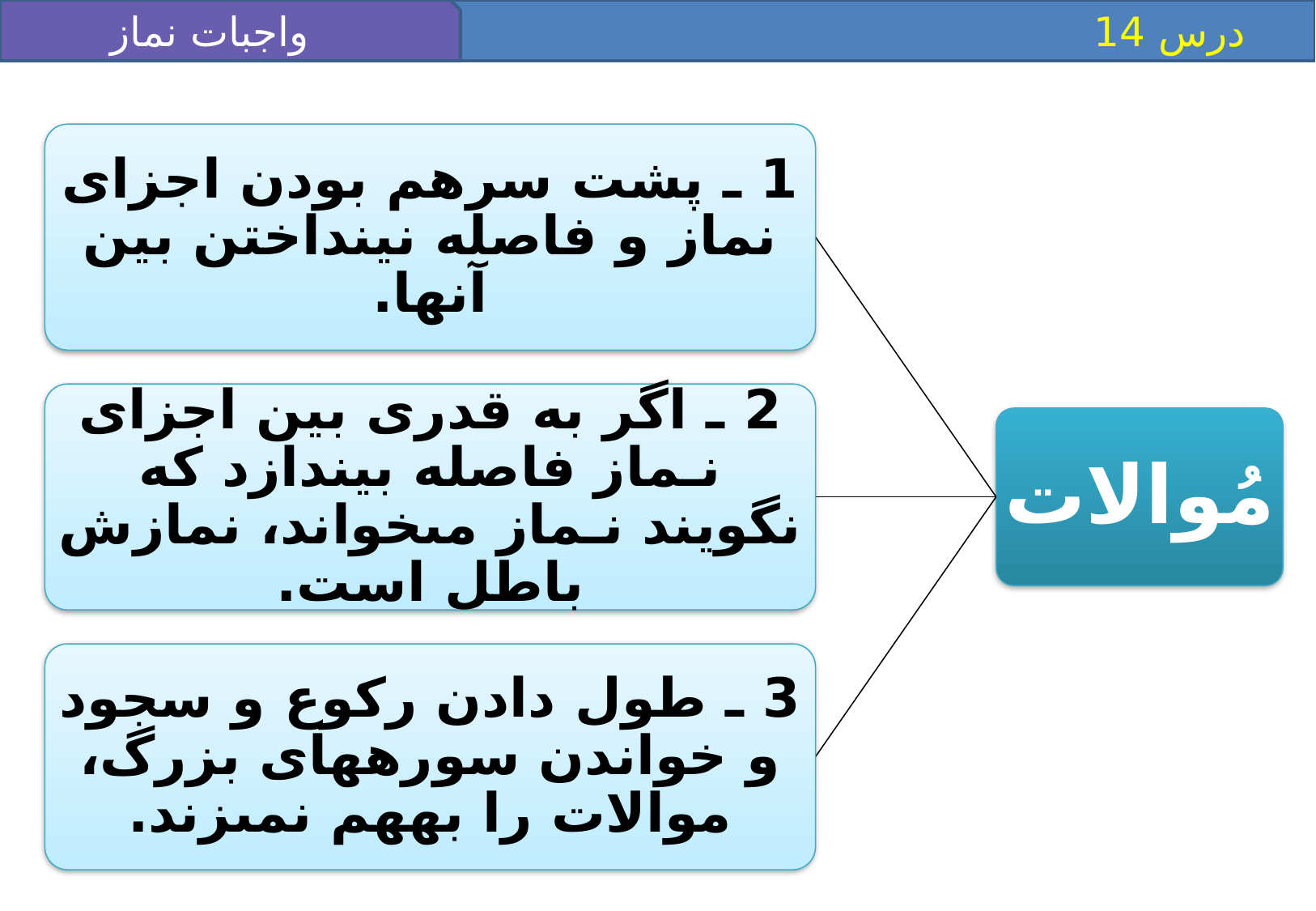

واجبات نماز 4
 درس 14
1 ـ پشت سرهم بودن اجزاى نماز و فاصله نينداختن بين آنها.

2 ـ اگر به قدرى بين اجزاى نـماز فاصله بيندازد كه نگويند نـماز مى‏خواند، نمازش باطل است.

مُوالات

3 ـ طول دادن ركوع و سجود و خواندن سوره‏هاى بزرگ، موالات را به‏هم نمى‏زند.